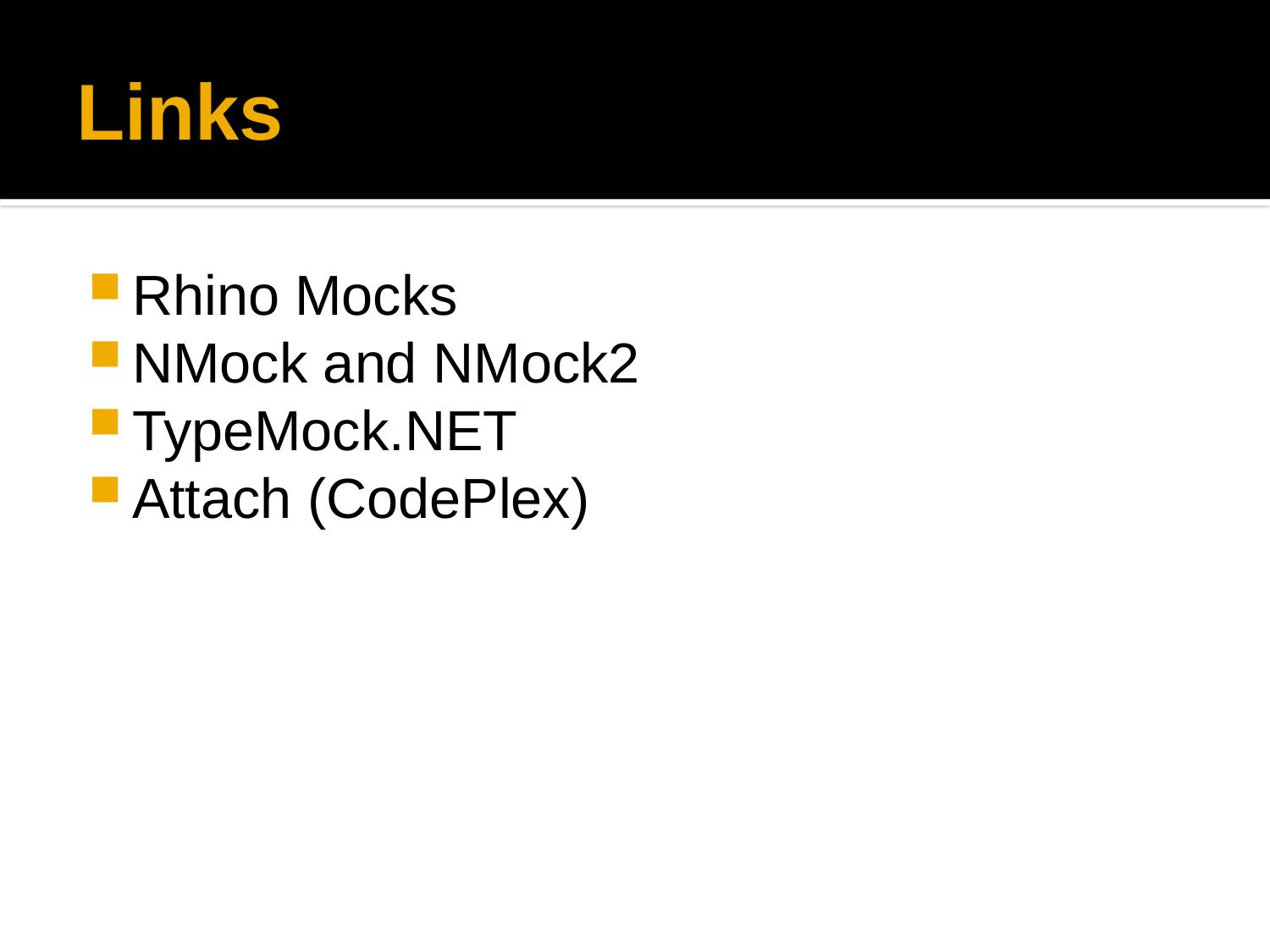

# Links
Rhino Mocks
NMock and NMock2
TypeMock.NET
Attach (CodePlex)